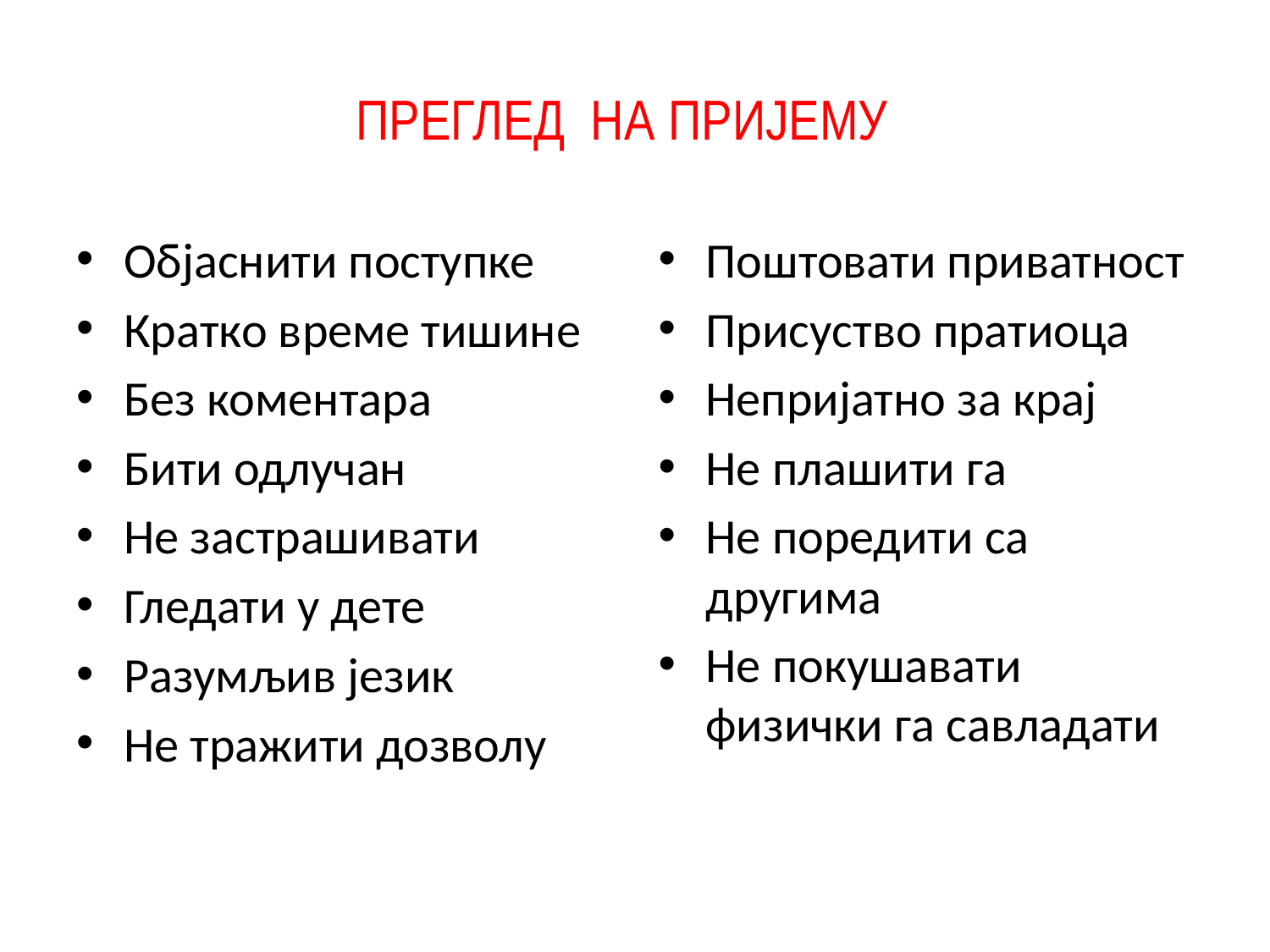

# ПРЕГЛЕД  НА ПРИЈЕМУ
Објаснити поступке
Кратко време тишине
Без коментара
Бити одлучан
Не застрашивати
Гледати у дете
Разумљив језик
Не тражити дозволу

Поштовати приватност
Присуство пратиоца
Непријатно за крај
Не плашити га
Не поредити са другима
Не покушавати физички га савладати